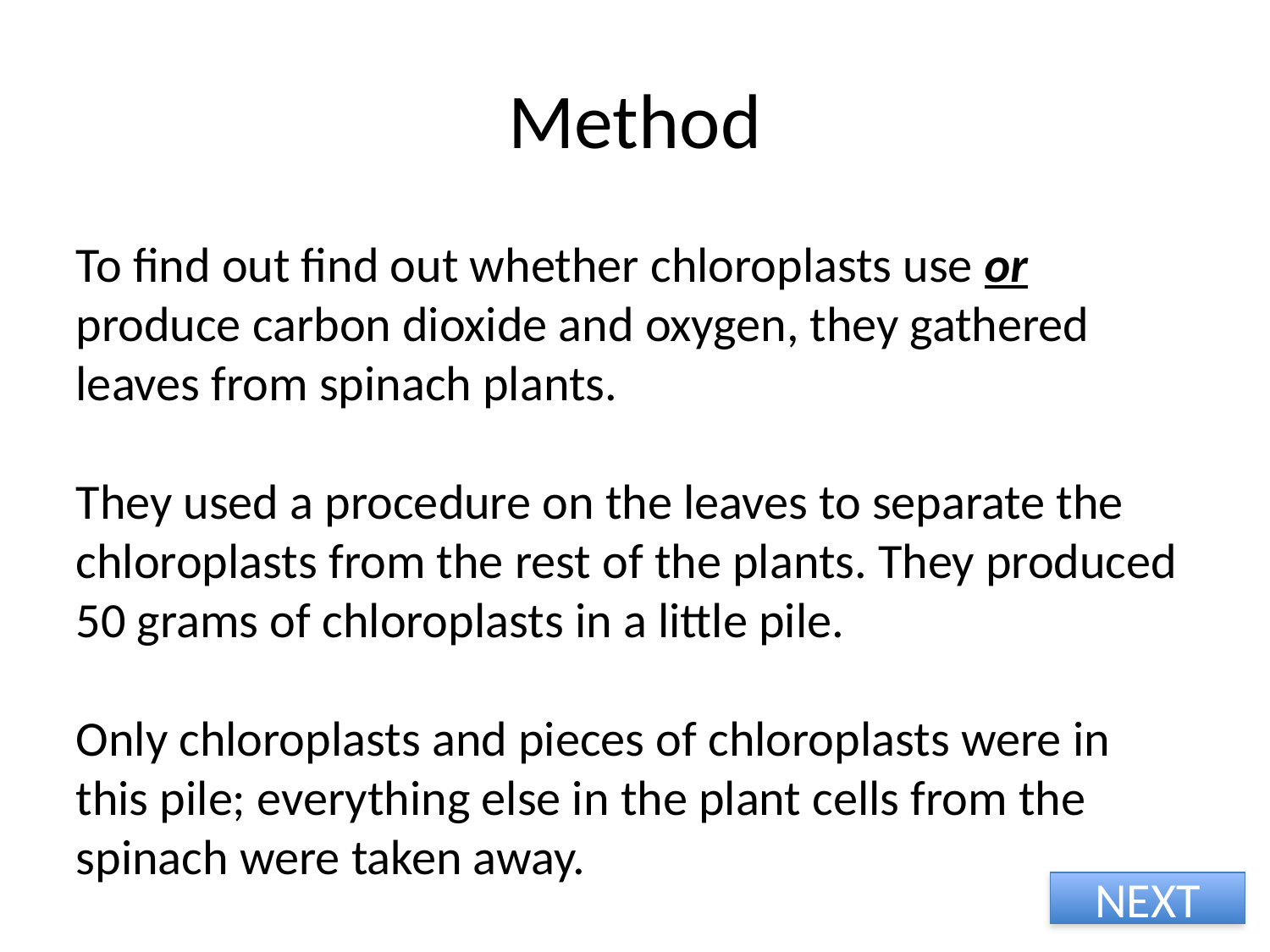

# Method

To find out find out whether chloroplasts use or produce carbon dioxide and oxygen, they gathered leaves from spinach plants.

They used a procedure on the leaves to separate the chloroplasts from the rest of the plants. They produced 50 grams of chloroplasts in a little pile.

Only chloroplasts and pieces of chloroplasts were in this pile; everything else in the plant cells from the spinach were taken away.

NEXT